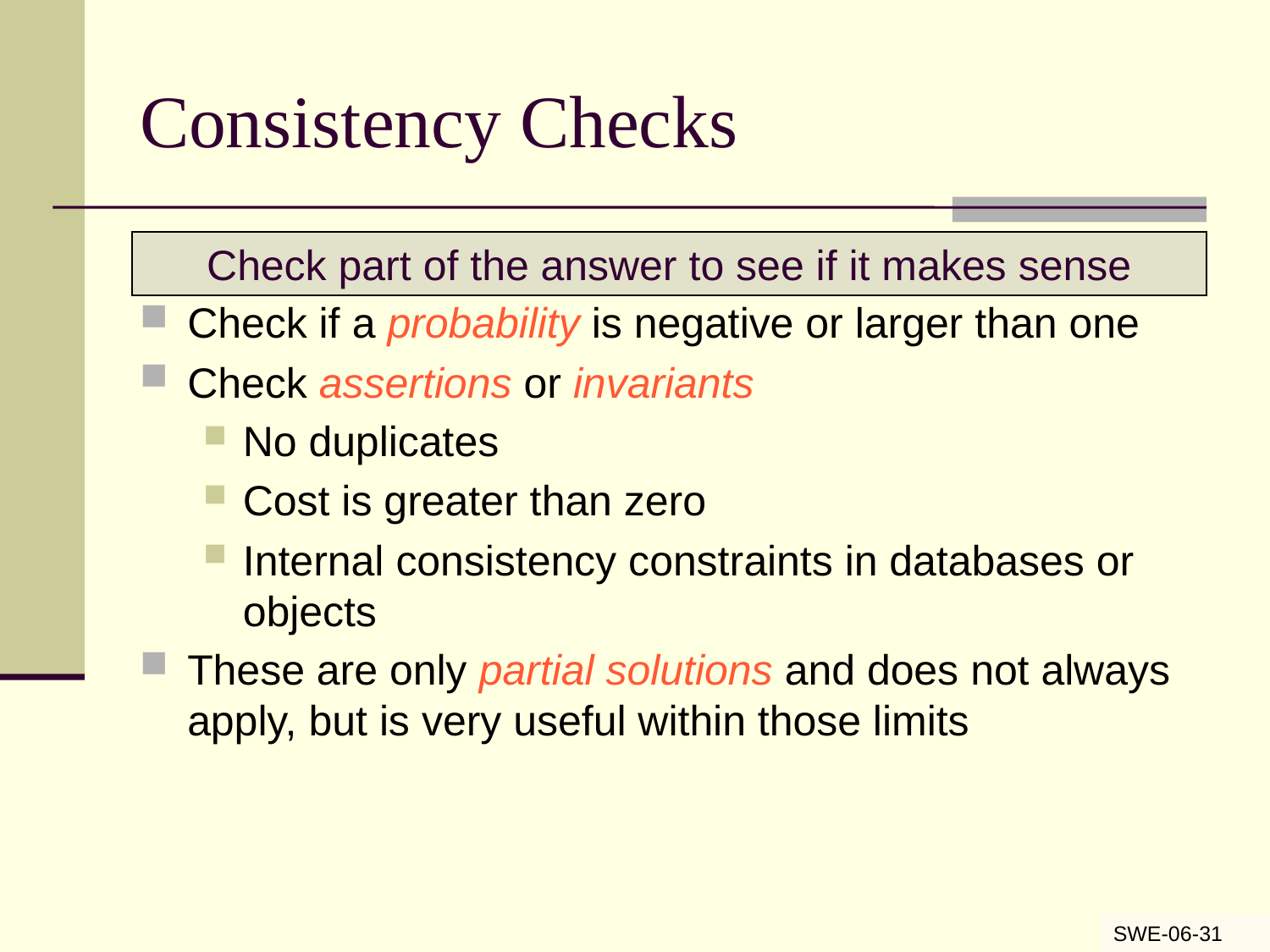

# Consistency Checks

Check if a probability is negative or larger than one
Check assertions or invariants
No duplicates
Cost is greater than zero
Internal consistency constraints in databases or objects
These are only partial solutions and does not always apply, but is very useful within those limits
Check part of the answer to see if it makes sense